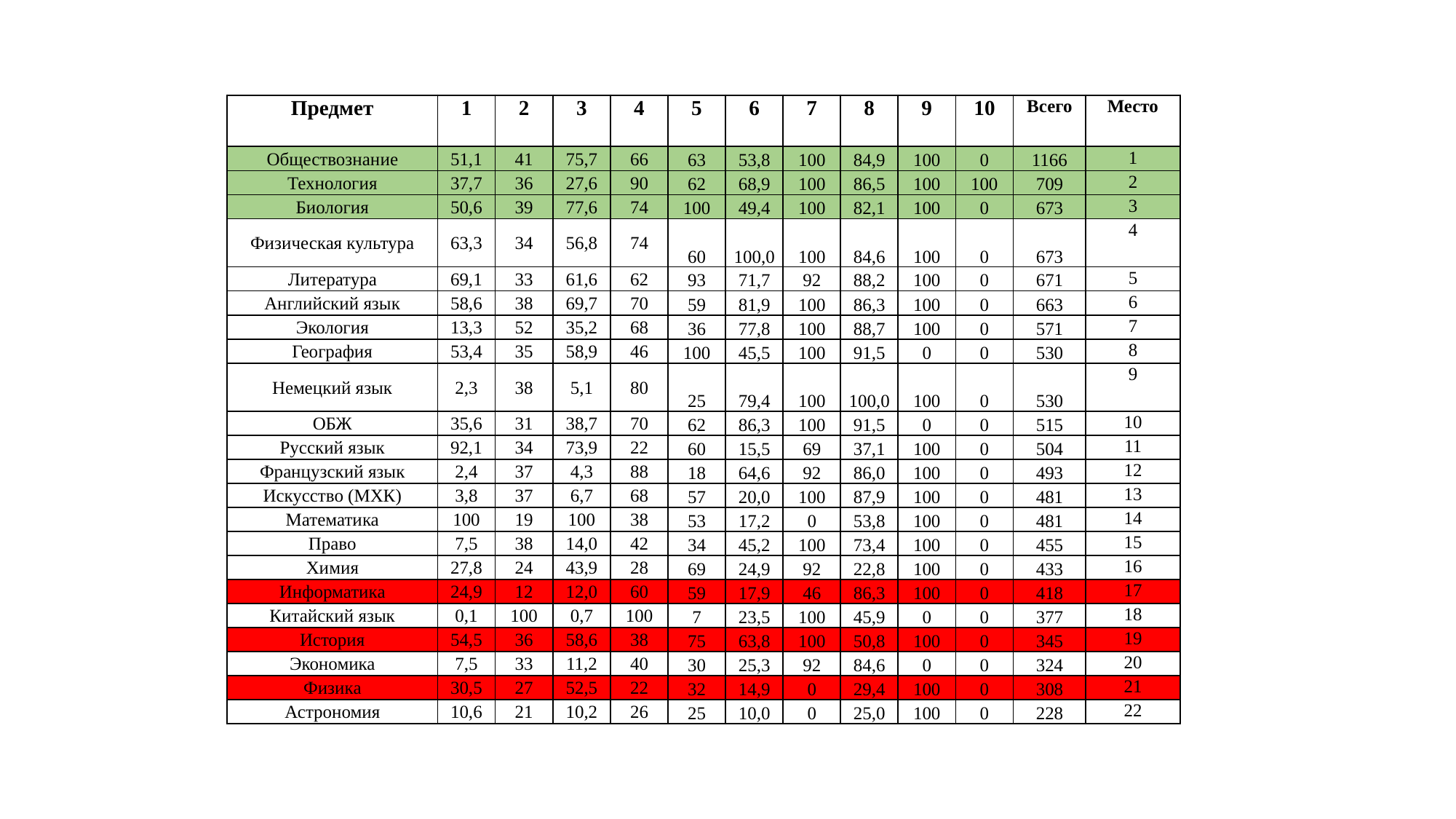

| Предмет | 1 | 2 | 3 | 4 | 5 | 6 | 7 | 8 | 9 | 10 | Всего | Место |
| --- | --- | --- | --- | --- | --- | --- | --- | --- | --- | --- | --- | --- |
| Обществознание | 51,1 | 41 | 75,7 | 66 | 63 | 53,8 | 100 | 84,9 | 100 | 0 | 1166 | 1 |
| Технология | 37,7 | 36 | 27,6 | 90 | 62 | 68,9 | 100 | 86,5 | 100 | 100 | 709 | 2 |
| Биология | 50,6 | 39 | 77,6 | 74 | 100 | 49,4 | 100 | 82,1 | 100 | 0 | 673 | 3 |
| Физическая культура | 63,3 | 34 | 56,8 | 74 | 60 | 100,0 | 100 | 84,6 | 100 | 0 | 673 | 4 |
| Литература | 69,1 | 33 | 61,6 | 62 | 93 | 71,7 | 92 | 88,2 | 100 | 0 | 671 | 5 |
| Английский язык | 58,6 | 38 | 69,7 | 70 | 59 | 81,9 | 100 | 86,3 | 100 | 0 | 663 | 6 |
| Экология | 13,3 | 52 | 35,2 | 68 | 36 | 77,8 | 100 | 88,7 | 100 | 0 | 571 | 7 |
| География | 53,4 | 35 | 58,9 | 46 | 100 | 45,5 | 100 | 91,5 | 0 | 0 | 530 | 8 |
| Немецкий язык | 2,3 | 38 | 5,1 | 80 | 25 | 79,4 | 100 | 100,0 | 100 | 0 | 530 | 9 |
| ОБЖ | 35,6 | 31 | 38,7 | 70 | 62 | 86,3 | 100 | 91,5 | 0 | 0 | 515 | 10 |
| Русский язык | 92,1 | 34 | 73,9 | 22 | 60 | 15,5 | 69 | 37,1 | 100 | 0 | 504 | 11 |
| Французский язык | 2,4 | 37 | 4,3 | 88 | 18 | 64,6 | 92 | 86,0 | 100 | 0 | 493 | 12 |
| Искусство (МХК) | 3,8 | 37 | 6,7 | 68 | 57 | 20,0 | 100 | 87,9 | 100 | 0 | 481 | 13 |
| Математика | 100 | 19 | 100 | 38 | 53 | 17,2 | 0 | 53,8 | 100 | 0 | 481 | 14 |
| Право | 7,5 | 38 | 14,0 | 42 | 34 | 45,2 | 100 | 73,4 | 100 | 0 | 455 | 15 |
| Химия | 27,8 | 24 | 43,9 | 28 | 69 | 24,9 | 92 | 22,8 | 100 | 0 | 433 | 16 |
| Информатика | 24,9 | 12 | 12,0 | 60 | 59 | 17,9 | 46 | 86,3 | 100 | 0 | 418 | 17 |
| Китайский язык | 0,1 | 100 | 0,7 | 100 | 7 | 23,5 | 100 | 45,9 | 0 | 0 | 377 | 18 |
| История | 54,5 | 36 | 58,6 | 38 | 75 | 63,8 | 100 | 50,8 | 100 | 0 | 345 | 19 |
| Экономика | 7,5 | 33 | 11,2 | 40 | 30 | 25,3 | 92 | 84,6 | 0 | 0 | 324 | 20 |
| Физика | 30,5 | 27 | 52,5 | 22 | 32 | 14,9 | 0 | 29,4 | 100 | 0 | 308 | 21 |
| Астрономия | 10,6 | 21 | 10,2 | 26 | 25 | 10,0 | 0 | 25,0 | 100 | 0 | 228 | 22 |